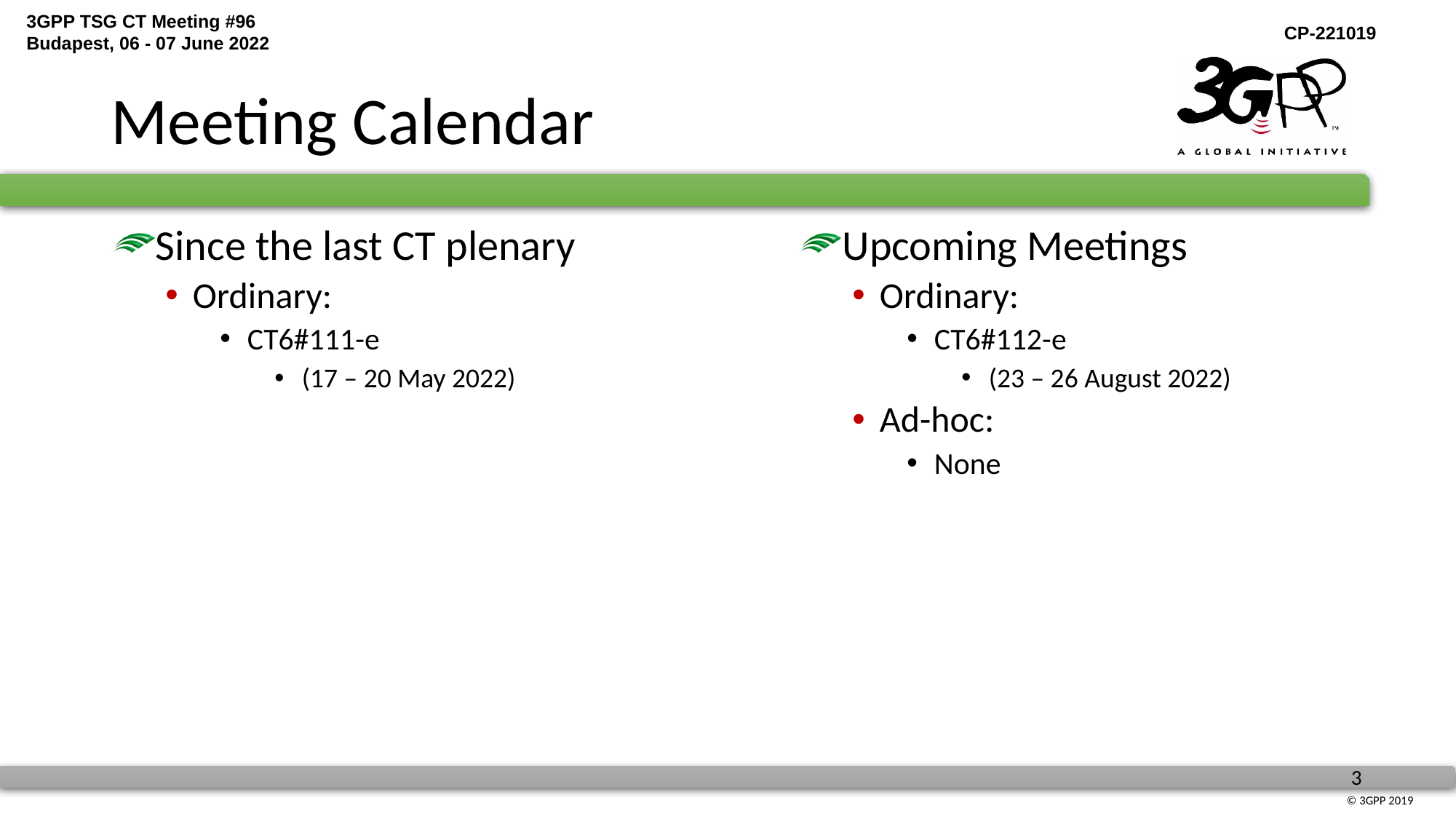

# Meeting Calendar
Since the last CT plenary
Ordinary:
CT6#111-e
(17 – 20 May 2022)
Upcoming Meetings
Ordinary:
CT6#112-e
(23 – 26 August 2022)
Ad-hoc:
None